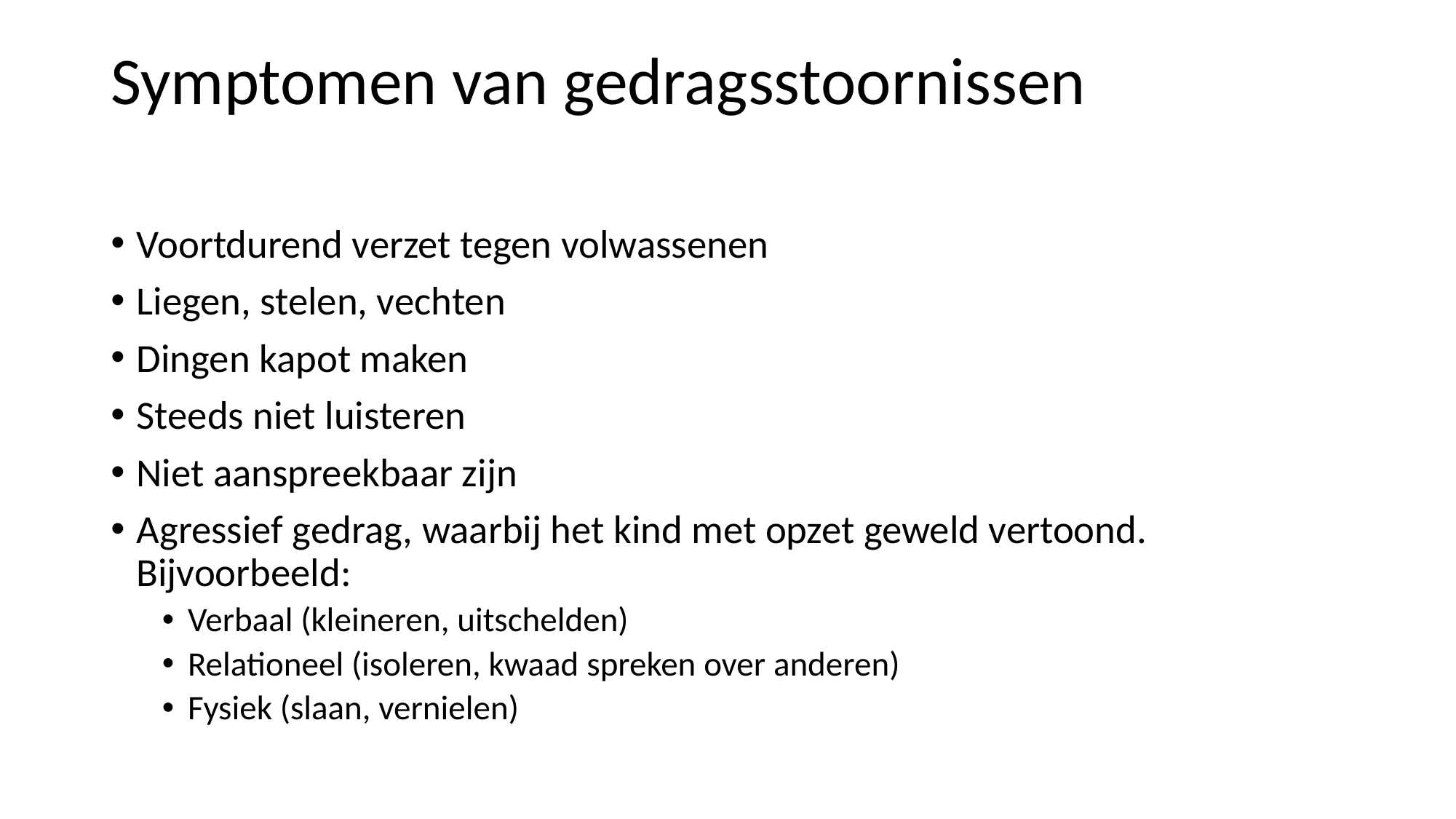

# Symptomen van gedragsstoornissen
Voortdurend verzet tegen volwassenen
Liegen, stelen, vechten
Dingen kapot maken
Steeds niet luisteren
Niet aanspreekbaar zijn
Agressief gedrag, waarbij het kind met opzet geweld vertoond.
Bijvoorbeeld:
Verbaal (kleineren, uitschelden)
Relationeel (isoleren, kwaad spreken over anderen)
Fysiek (slaan, vernielen)